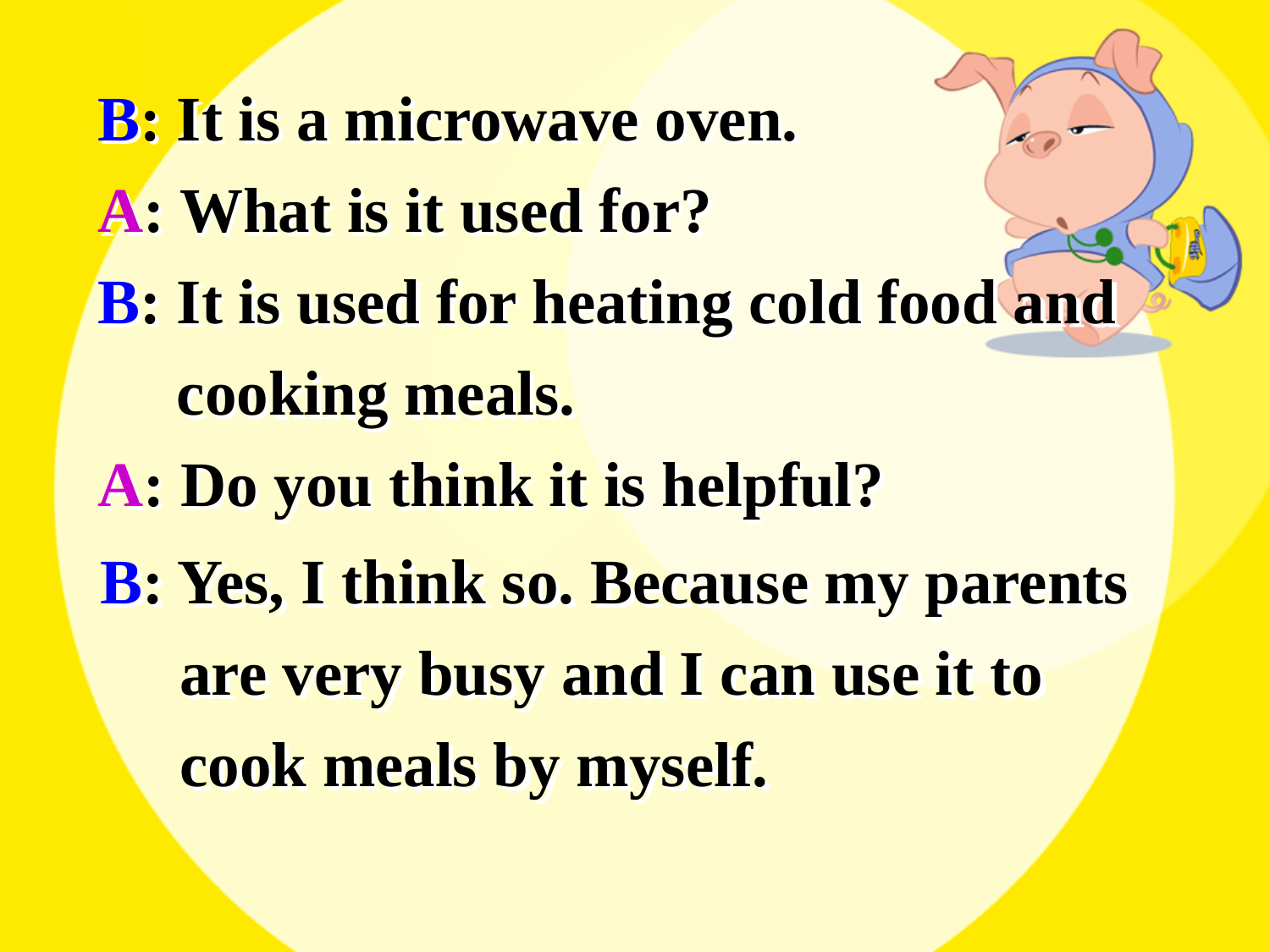

B: It is a microwave oven.
A: What is it used for?
B: It is used for heating cold food and
     cooking meals.
A: Do you think it is helpful?
B: Yes, I think so. Because my parents
     are very busy and I can use it to
     cook meals by myself.